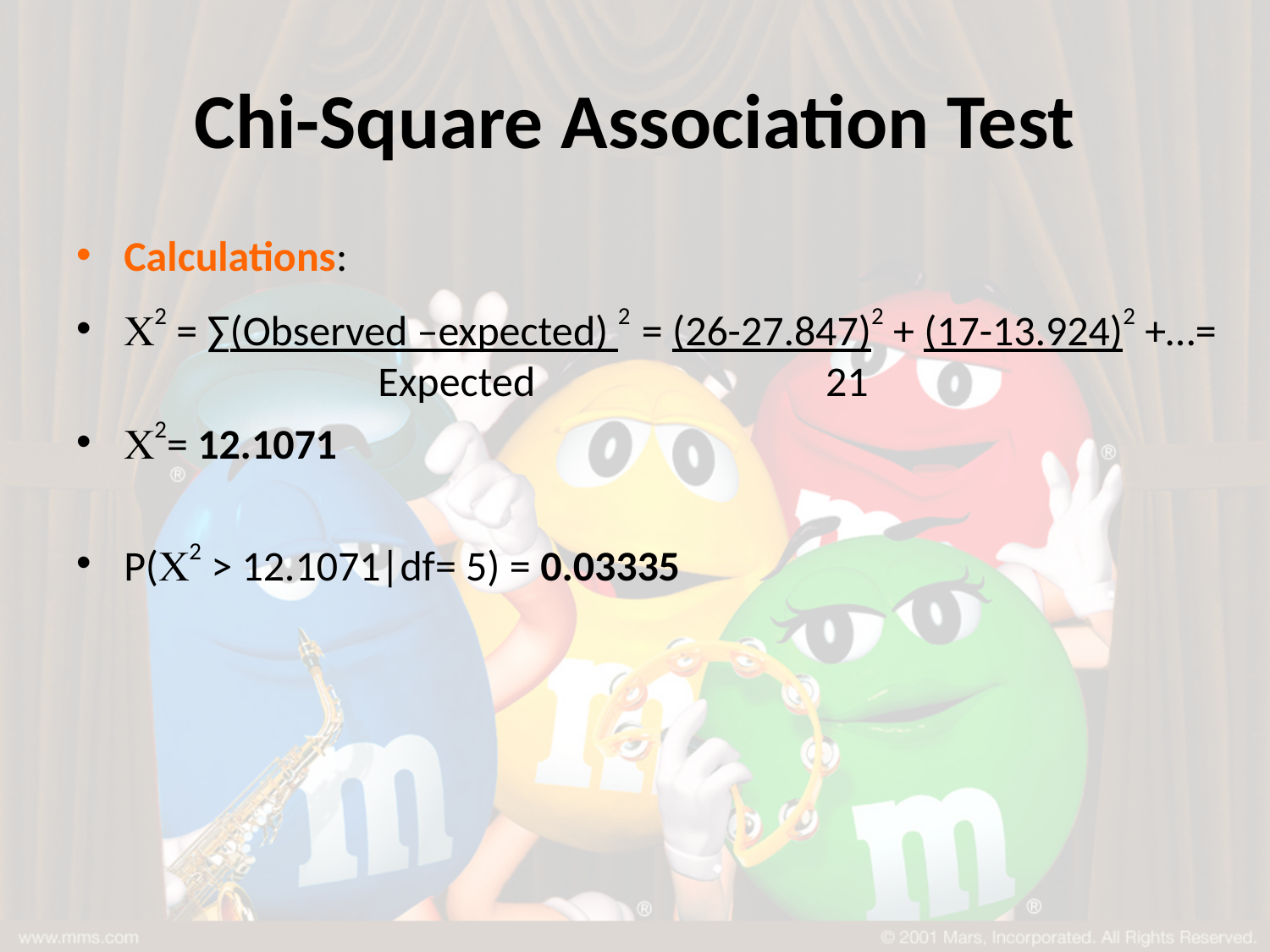

# Chi-Square Association Test
Calculations:
Χ2 = ∑(Observed –expected) 2  = (26-27.847)2 + (17-13.924)2 +…=   		Expected		       21
Χ2= 12.1071

P(Χ2 > 12.1071|df= 5) = 0.03335